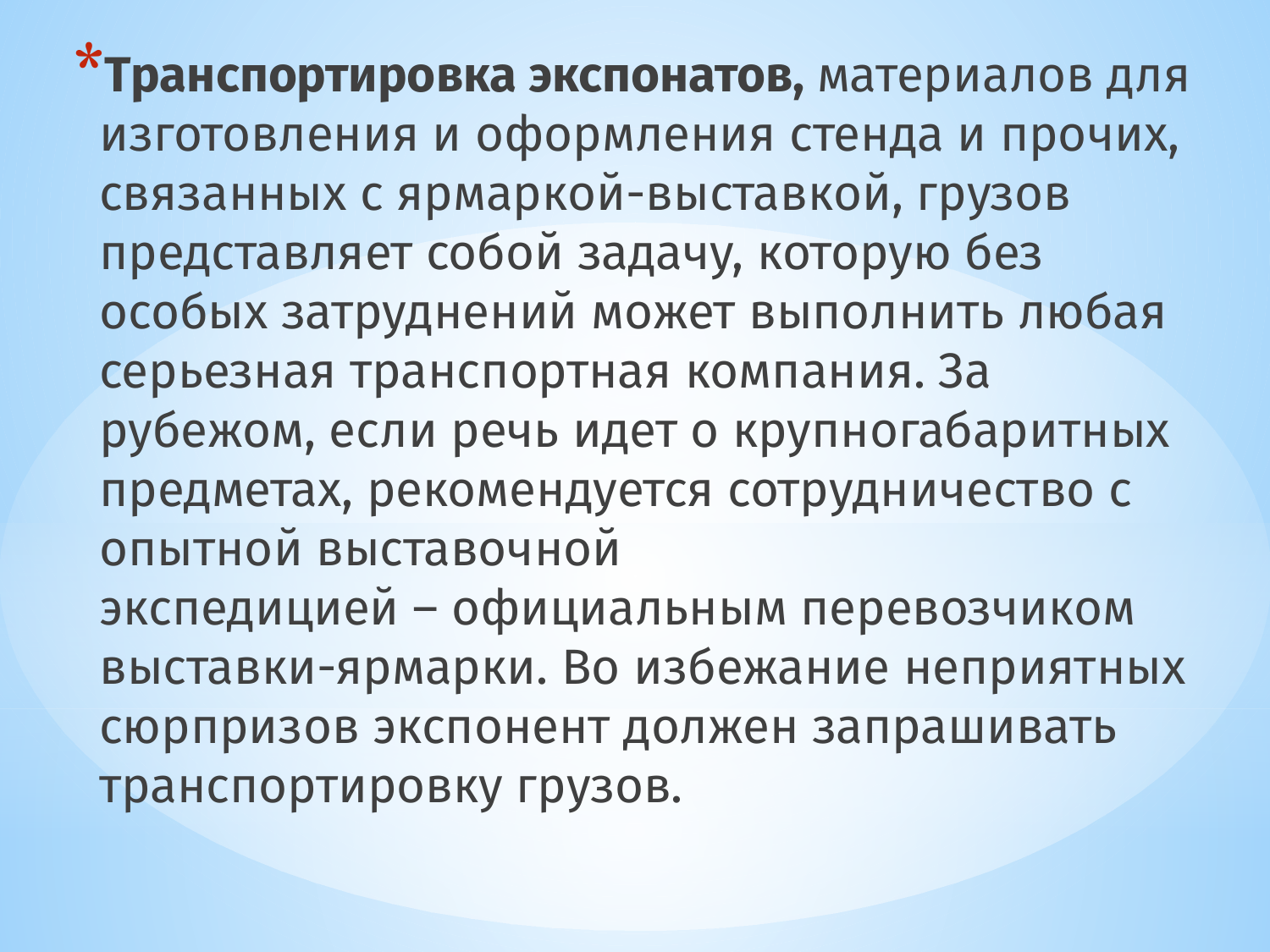

Транспортировка экспонатов, материалов для изготовления и оформления стенда и прочих, связанных с ярмаркой-выставкой, грузов представляет собой задачу, которую без особых затруднений может выполнить любая серьезная транспортная компания. За рубежом, если речь идет о крупногабаритных предметах, рекомендуется сотрудничество с опытной выставочной экспедицией – официальным перевозчиком выставки-ярмарки. Во избежание неприятных сюрпризов экспонент должен запрашивать транспортировку грузов.
#